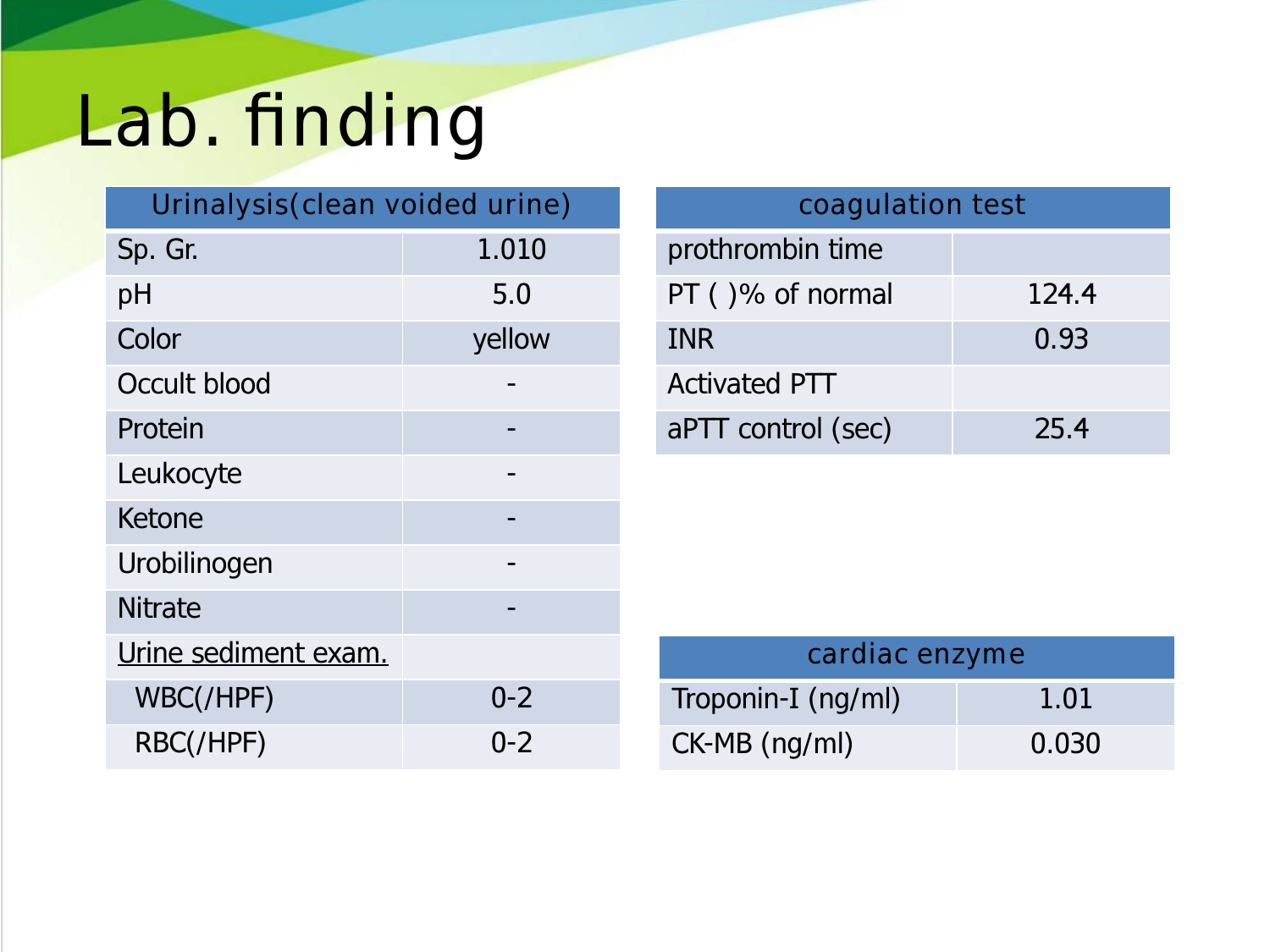

# Lab. finding
| Urinalysis(clean voided urine) |  |
| --- | --- |
| Sp. Gr. | 1.010 |
| pH | 5.0 |
| Color | yellow |
| Occult blood | - |
| Protein | - |
| Leukocyte | - |
| Ketone | - |
| Urobilinogen | - |
| Nitrate | - |
| Urine sediment exam. |  |
| WBC(/HPF) | 0-2 |
| RBC(/HPF) | 0-2 |
| coagulation test |  |
| --- | --- |
| prothrombin time |  |
| PT ( )% of normal | 124.4 |
| INR | 0.93 |
| Activated PTT |  |
| aPTT control (sec) | 25.4 |
| cardiac enzyme |  |
| --- | --- |
| Troponin-I (ng/ml) | 1.01 |
| CK-MB (ng/ml) | 0.030 |